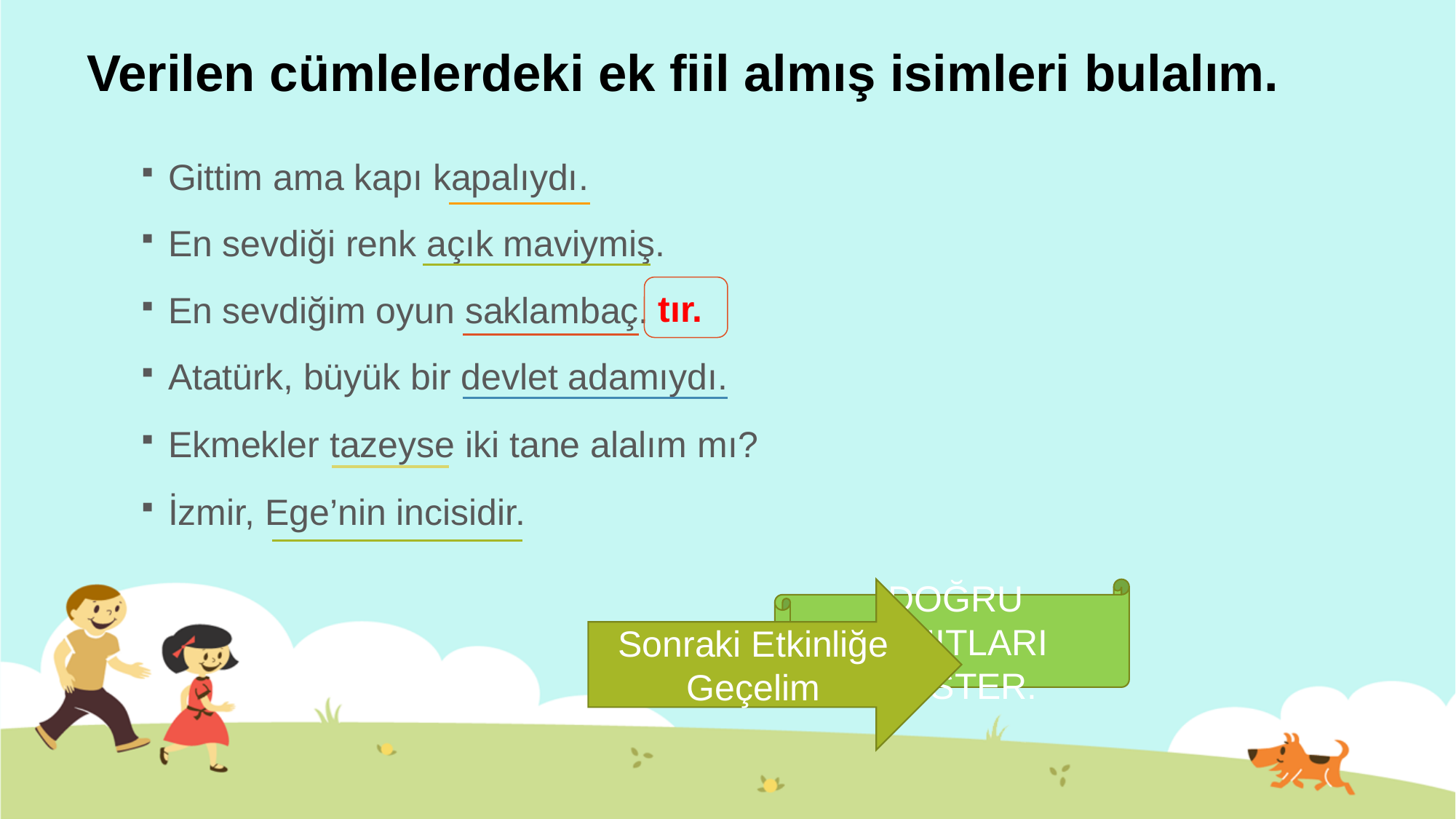

# Verilen cümlelerdeki ek fiil almış isimleri bulalım.
Gittim ama kapı kapalıydı.
En sevdiği renk açık maviymiş.
tır.
En sevdiğim oyun saklambaç.
Atatürk, büyük bir devlet adamıydı.
Ekmekler tazeyse iki tane alalım mı?
İzmir, Ege’nin incisidir.
Sonraki Etkinliğe Geçelim
DOĞRU YANITLARI GÖSTER.